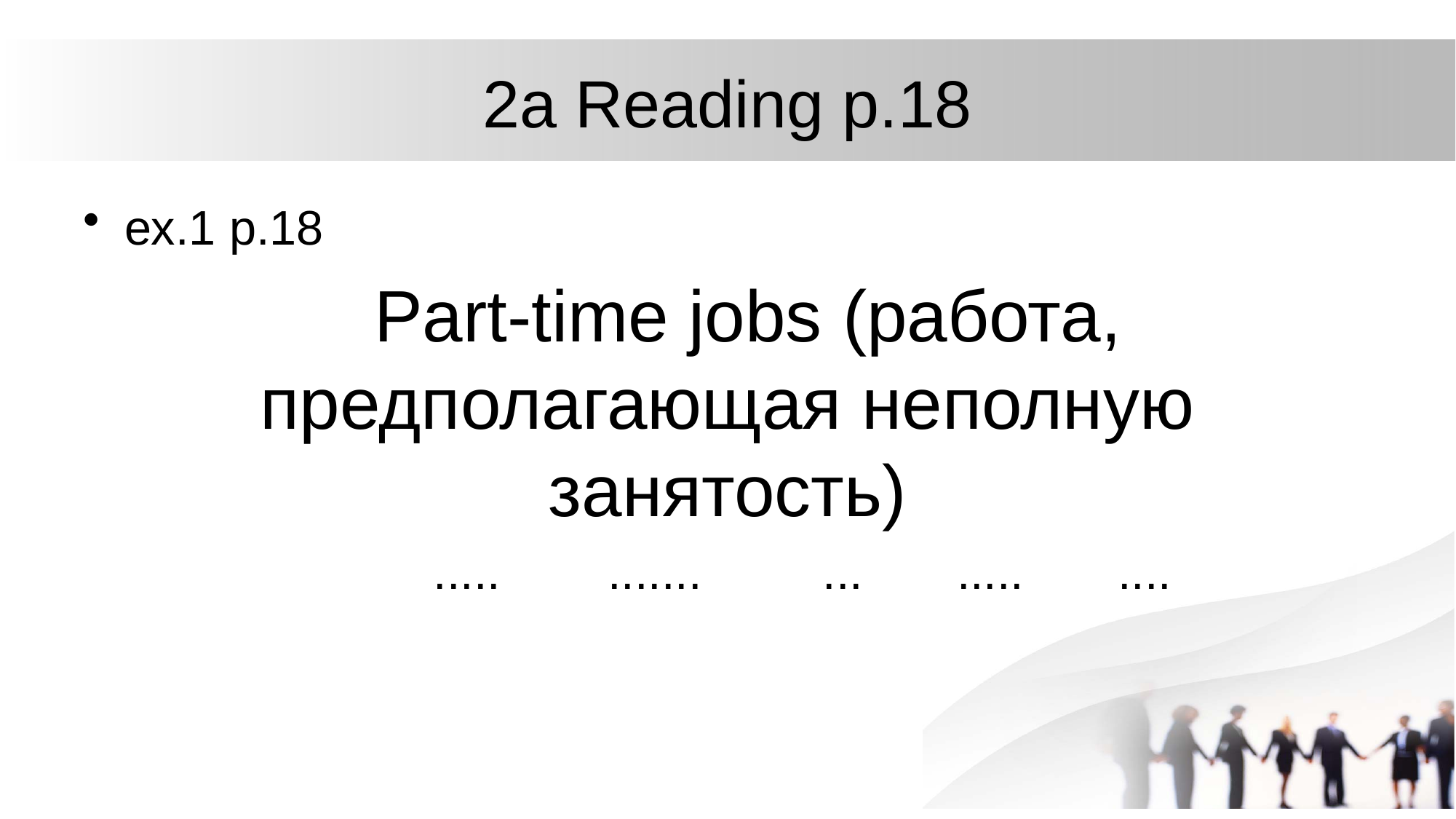

# 2a Reading p.18
ex.1 p.18
  Part-time jobs (работа, предполагающая неполную занятость)
                          .....        .......         ...       .....       ....